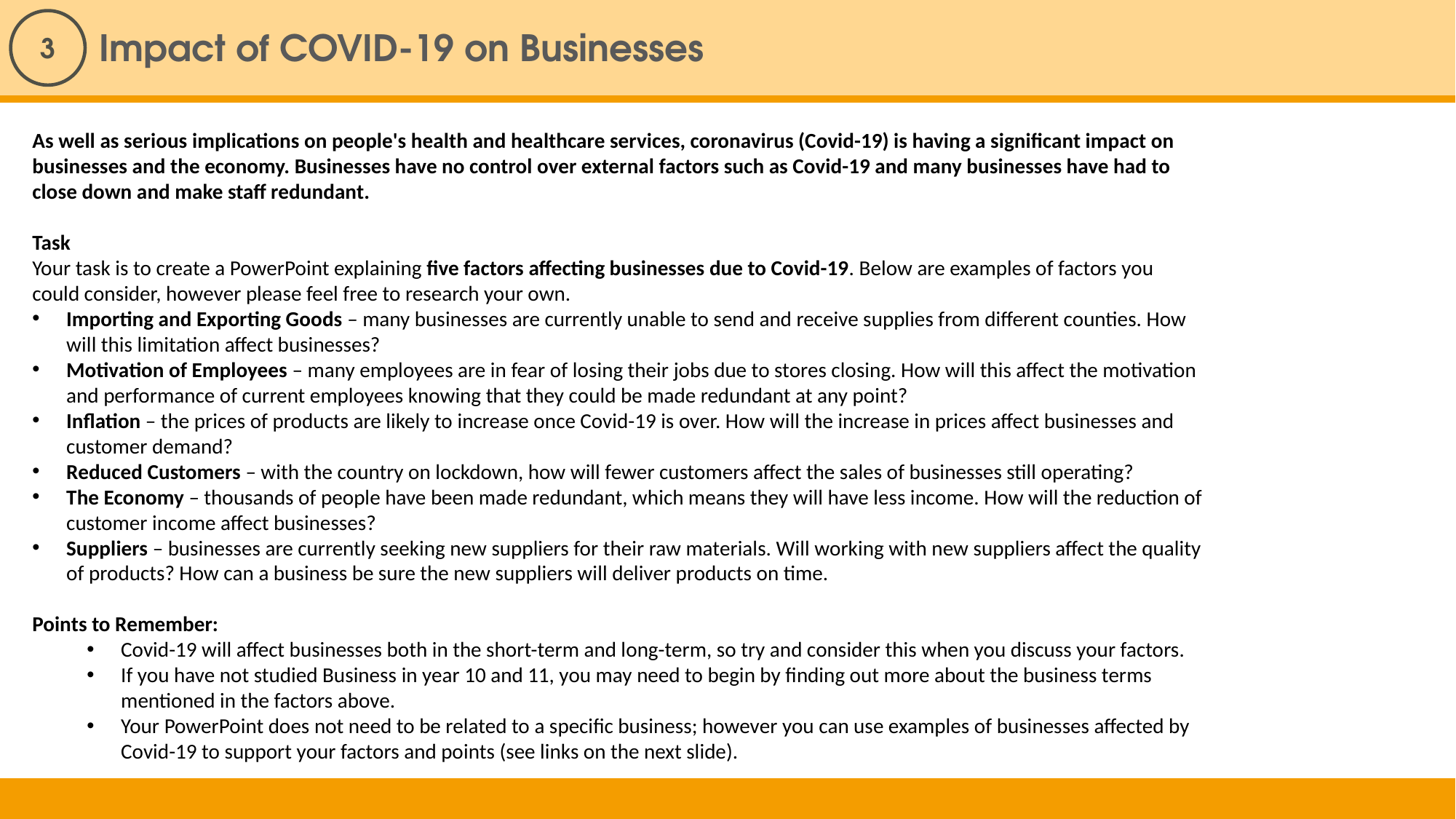

Impact of COVID-19 on Businesses
3
As well as serious implications on people's health and healthcare services, coronavirus (Covid-19) is having a significant impact on businesses and the economy. Businesses have no control over external factors such as Covid-19 and many businesses have had to close down and make staff redundant.

Task
Your task is to create a PowerPoint explaining five factors affecting businesses due to Covid-19. Below are examples of factors you could consider, however please feel free to research your own.
Importing and Exporting Goods – many businesses are currently unable to send and receive supplies from different counties. How will this limitation affect businesses?
Motivation of Employees – many employees are in fear of losing their jobs due to stores closing. How will this affect the motivation and performance of current employees knowing that they could be made redundant at any point?
Inflation – the prices of products are likely to increase once Covid-19 is over. How will the increase in prices affect businesses and customer demand?
Reduced Customers – with the country on lockdown, how will fewer customers affect the sales of businesses still operating?
The Economy – thousands of people have been made redundant, which means they will have less income. How will the reduction of customer income affect businesses?
Suppliers – businesses are currently seeking new suppliers for their raw materials. Will working with new suppliers affect the quality of products? How can a business be sure the new suppliers will deliver products on time.

Points to Remember:
Covid-19 will affect businesses both in the short-term and long-term, so try and consider this when you discuss your factors.
If you have not studied Business in year 10 and 11, you may need to begin by finding out more about the business terms mentioned in the factors above.
Your PowerPoint does not need to be related to a specific business; however you can use examples of businesses affected by Covid-19 to support your factors and points (see links on the next slide).